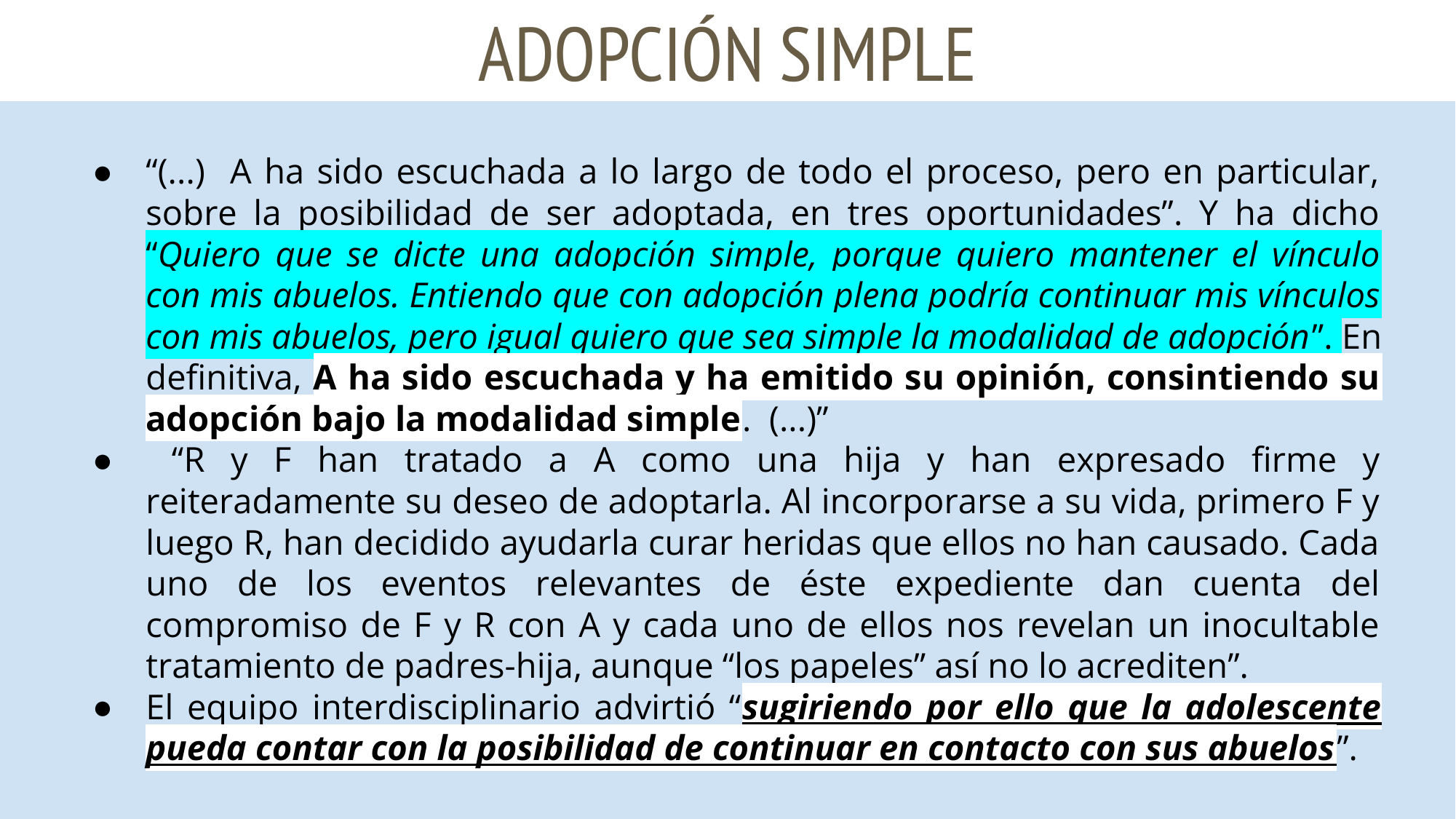

ADOPCIÓN SIMPLE
“(...)  A ha sido escuchada a lo largo de todo el proceso, pero en particular, sobre la posibilidad de ser adoptada, en tres oportunidades”. Y ha dicho “Quiero que se dicte una adopción simple, porque quiero mantener el vínculo con mis abuelos. Entiendo que con adopción plena podría continuar mis vínculos con mis abuelos, pero igual quiero que sea simple la modalidad de adopción”. En definitiva, A ha sido escuchada y ha emitido su opinión, consintiendo su adopción bajo la modalidad simple.  (...)”
 “R y F han tratado a A como una hija y han expresado firme y reiteradamente su deseo de adoptarla. Al incorporarse a su vida, primero F y luego R, han decidido ayudarla curar heridas que ellos no han causado. Cada uno de los eventos relevantes de éste expediente dan cuenta del compromiso de F y R con A y cada uno de ellos nos revelan un inocultable tratamiento de padres-hija, aunque “los papeles” así no lo acrediten”.
El equipo interdisciplinario advirtió “sugiriendo por ello que la adolescente pueda contar con la posibilidad de continuar en contacto con sus abuelos”.